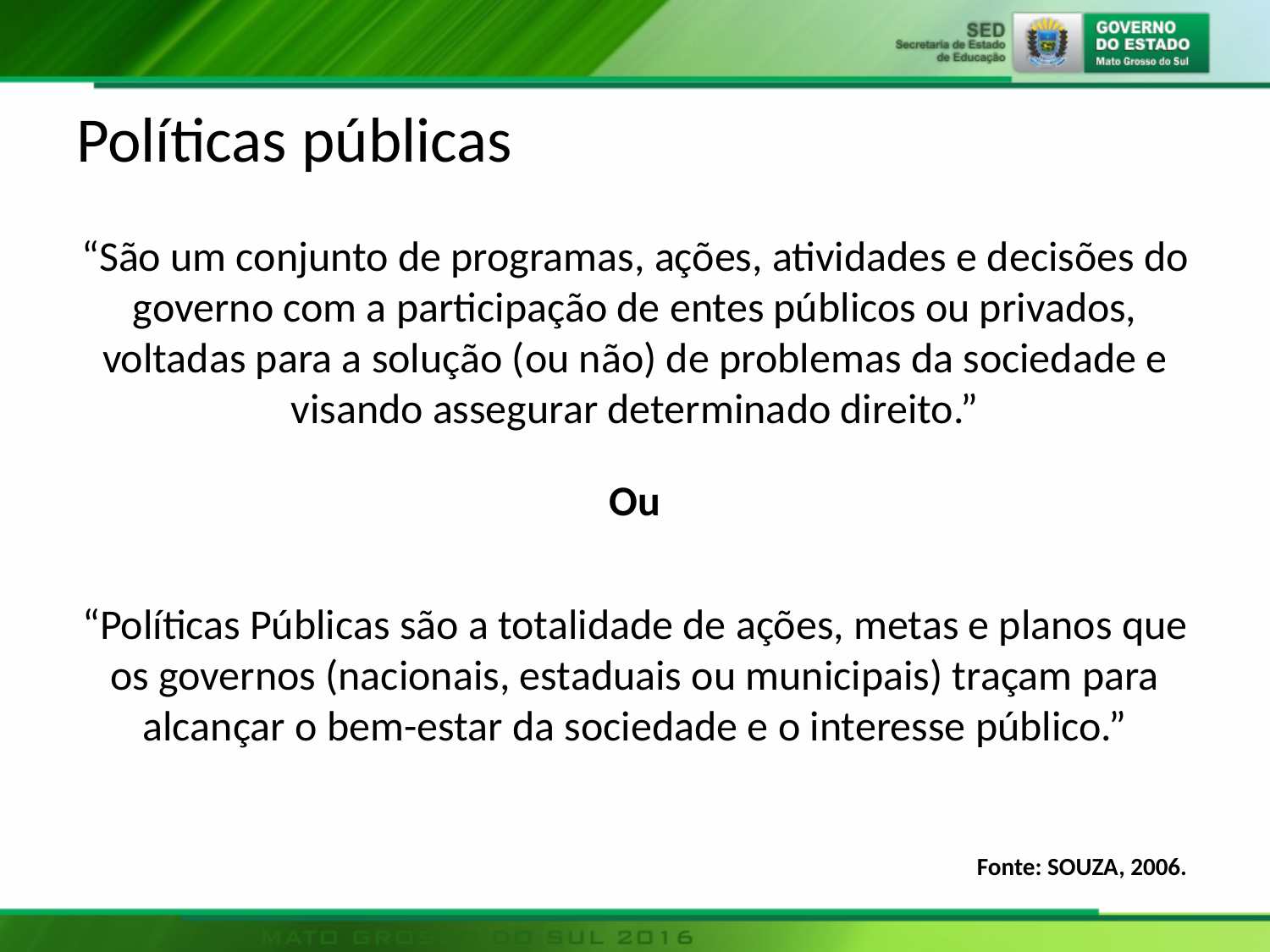

# Políticas públicas
“São um conjunto de programas, ações, atividades e decisões do governo com a participação de entes públicos ou privados, voltadas para a solução (ou não) de problemas da sociedade e visando assegurar determinado direito.”

Ou

“Políticas Públicas são a totalidade de ações, metas e planos que os governos (nacionais, estaduais ou municipais) traçam para alcançar o bem-estar da sociedade e o interesse público.”
Fonte: SOUZA, 2006.